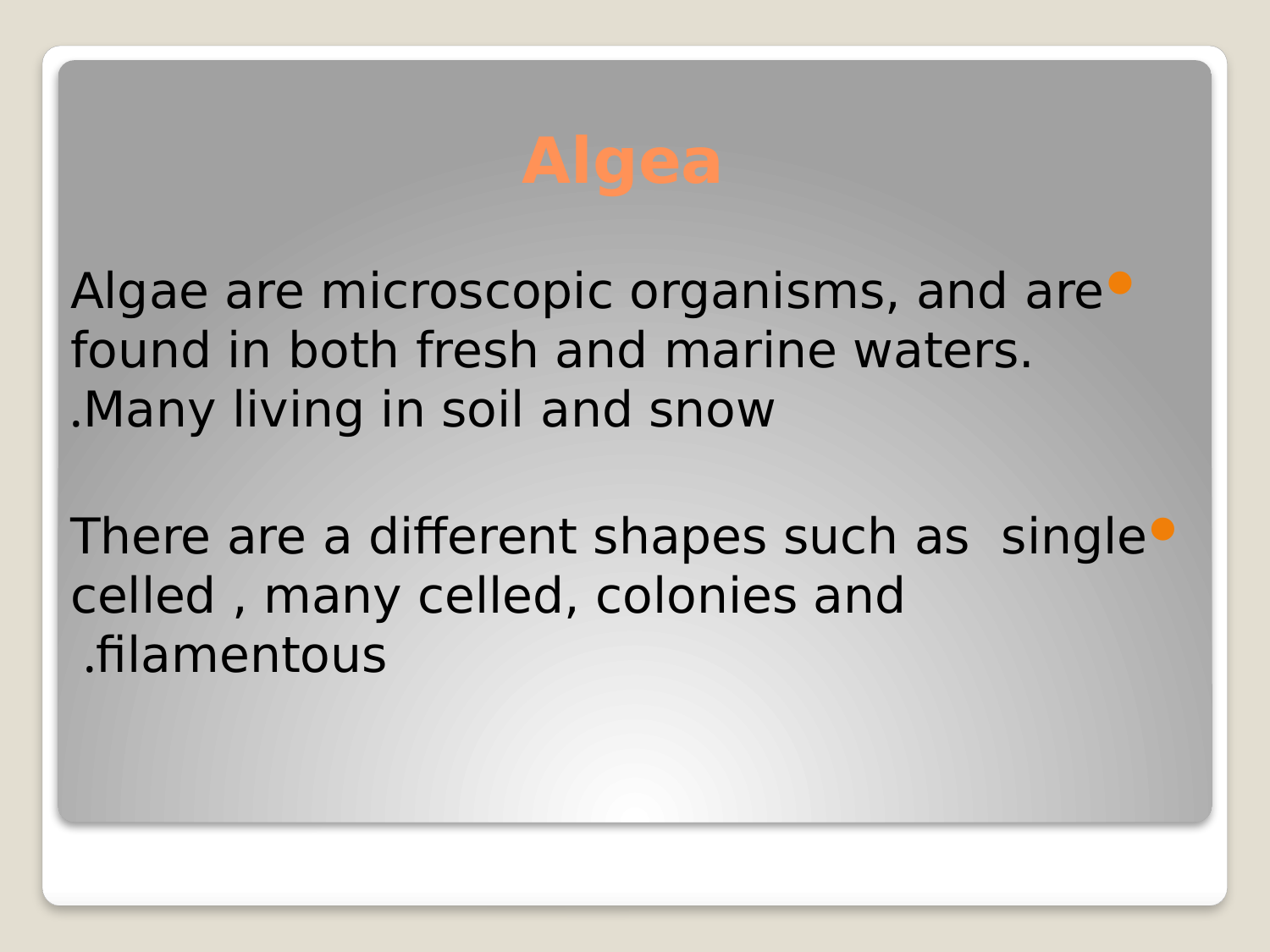

# Algea
Algae are microscopic organisms, and are found in both fresh and marine waters. Many living in soil and snow.

There are a different shapes such as  single celled , many celled, colonies and filamentous.